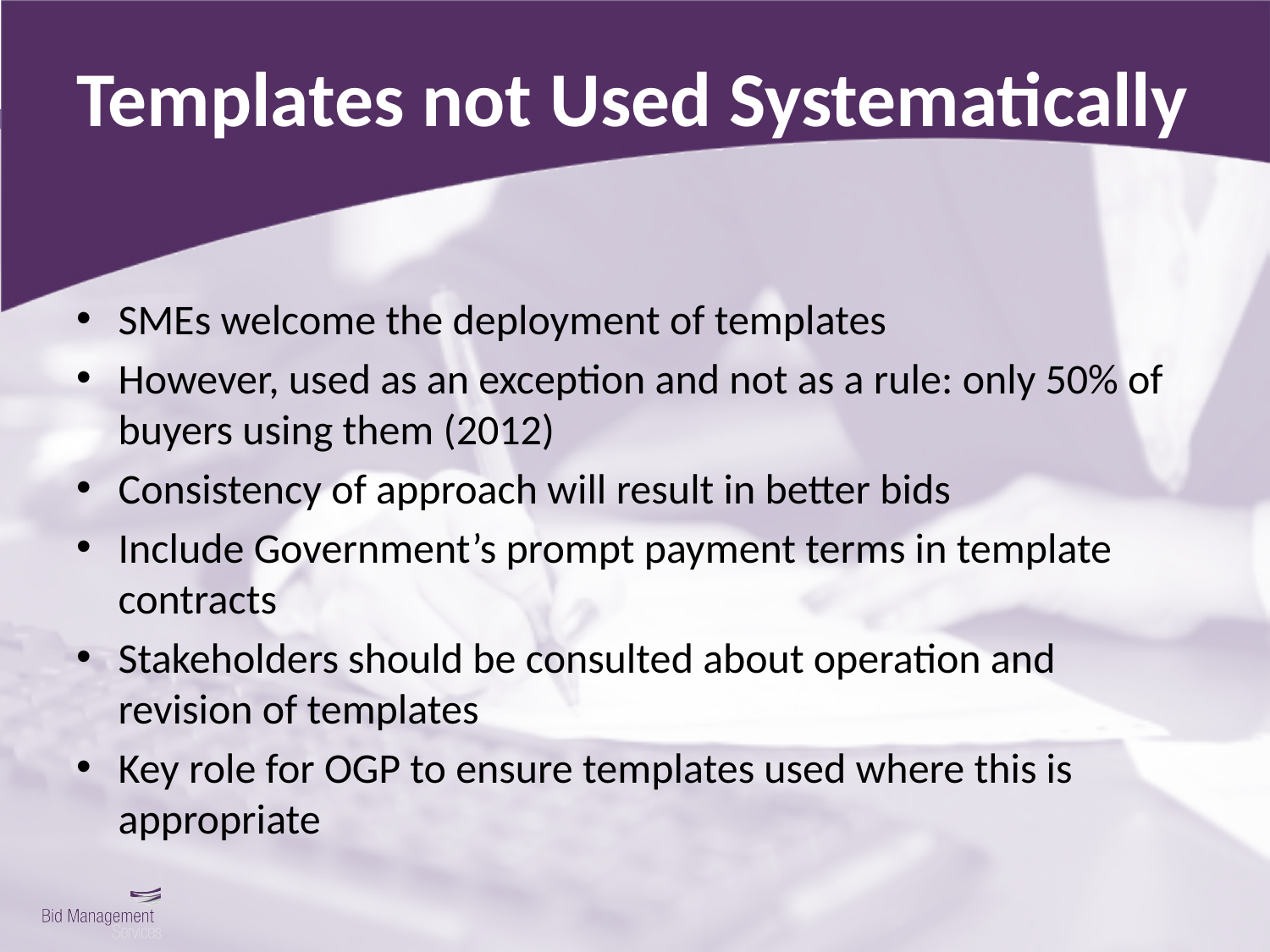

# Templates not Used Systematically
SMEs welcome the deployment of templates
However, used as an exception and not as a rule: only 50% of buyers using them (2012)
Consistency of approach will result in better bids
Include Government’s prompt payment terms in template contracts
Stakeholders should be consulted about operation and revision of templates
Key role for OGP to ensure templates used where this is appropriate